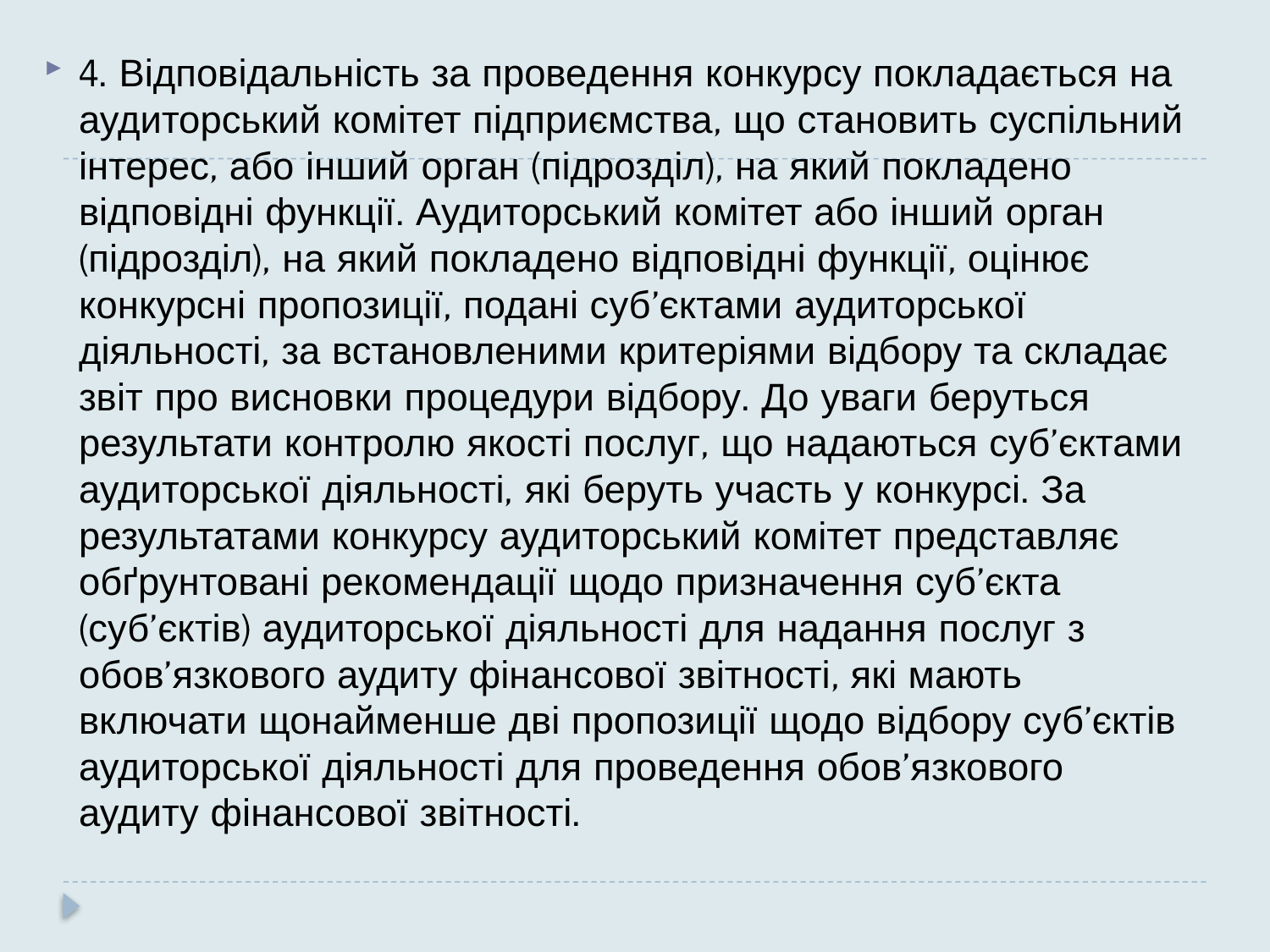

4. Відповідальність за проведення конкурсу покладається на аудиторський комітет підприємства, що становить суспільний інтерес, або інший орган (підрозділ), на який покладено відповідні функції. Аудиторський комітет або інший орган (підрозділ), на який покладено відповідні функції, оцінює конкурсні пропозиції, подані суб’єктами аудиторської діяльності, за встановленими критеріями відбору та складає звіт про висновки процедури відбору. До уваги беруться результати контролю якості послуг, що надаються суб’єктами аудиторської діяльності, які беруть участь у конкурсі. За результатами конкурсу аудиторський комітет представляє обґрунтовані рекомендації щодо призначення суб’єкта (суб’єктів) аудиторської діяльності для надання послуг з обов’язкового аудиту фінансової звітності, які мають включати щонайменше дві пропозиції щодо відбору суб’єктів аудиторської діяльності для проведення обов’язкового аудиту фінансової звітності.